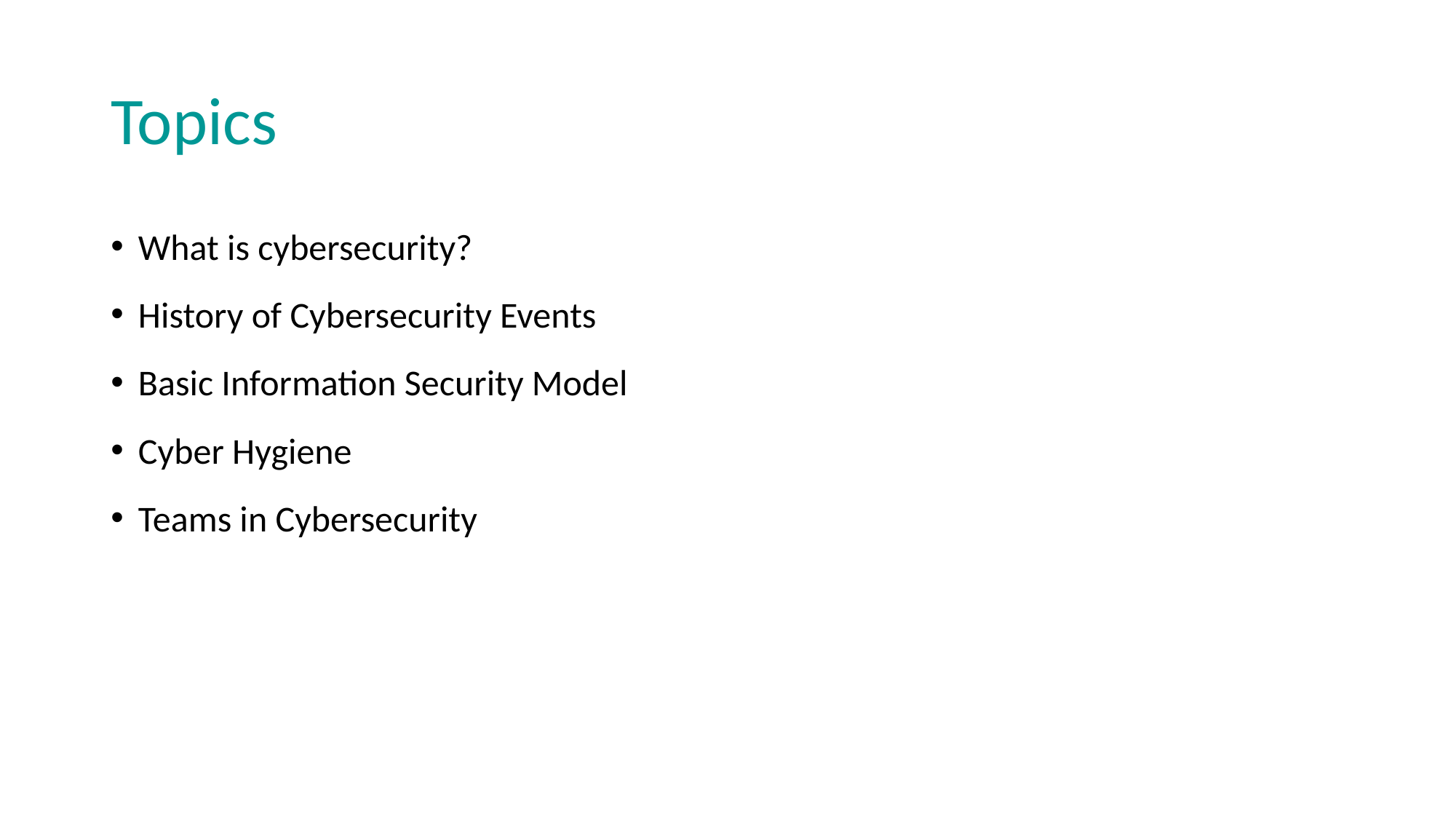

# Topics
What is cybersecurity?
History of Cybersecurity Events
Basic Information Security Model
Cyber Hygiene
Teams in Cybersecurity